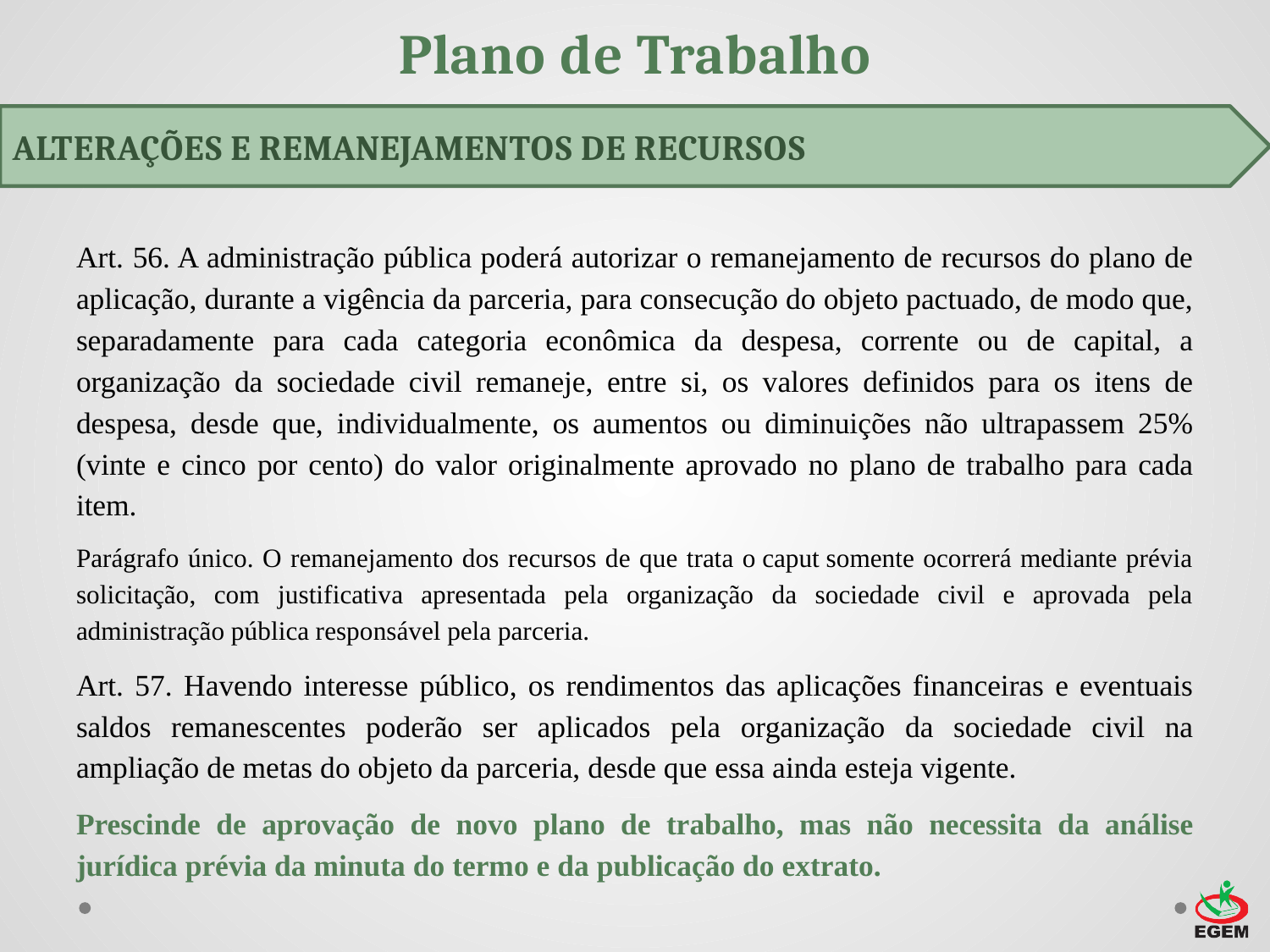

# Plano de Trabalho
ALTERAÇÕES E REMANEJAMENTOS DE RECURSOS
Art. 56. A administração pública poderá autorizar o remanejamento de recursos do plano de aplicação, durante a vigência da parceria, para consecução do objeto pactuado, de modo que, separadamente para cada categoria econômica da despesa, corrente ou de capital, a organização da sociedade civil remaneje, entre si, os valores definidos para os itens de despesa, desde que, individualmente, os aumentos ou diminuições não ultrapassem 25% (vinte e cinco por cento) do valor originalmente aprovado no plano de trabalho para cada item.
Parágrafo único. O remanejamento dos recursos de que trata o caput somente ocorrerá mediante prévia solicitação, com justificativa apresentada pela organização da sociedade civil e aprovada pela administração pública responsável pela parceria.
Art. 57. Havendo interesse público, os rendimentos das aplicações financeiras e eventuais saldos remanescentes poderão ser aplicados pela organização da sociedade civil na ampliação de metas do objeto da parceria, desde que essa ainda esteja vigente.
Prescinde de aprovação de novo plano de trabalho, mas não necessita da análise jurídica prévia da minuta do termo e da publicação do extrato.